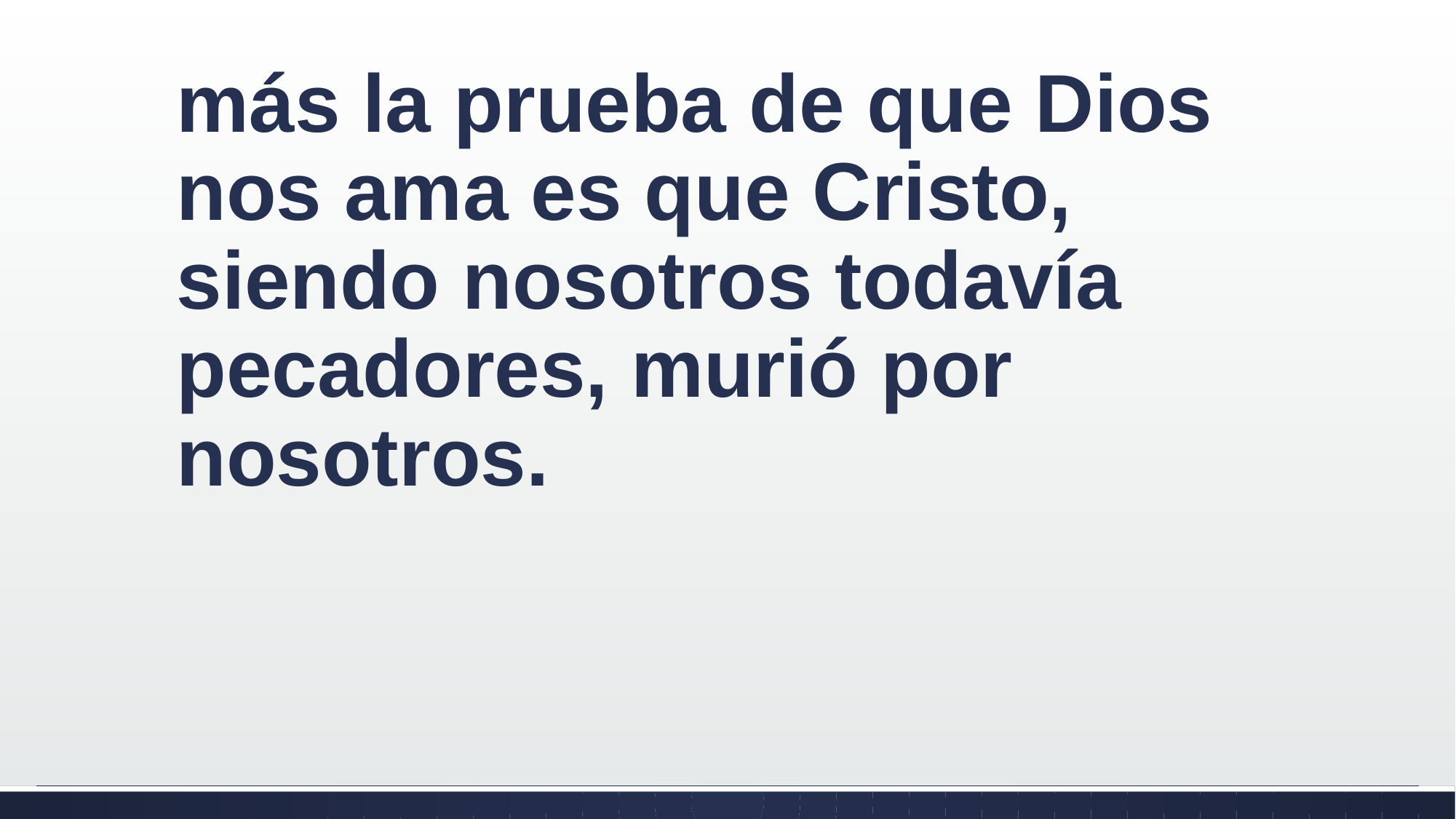

#
más la prueba de que Dios nos ama es que Cristo, siendo nosotros todavía pecadores, murió por nosotros.